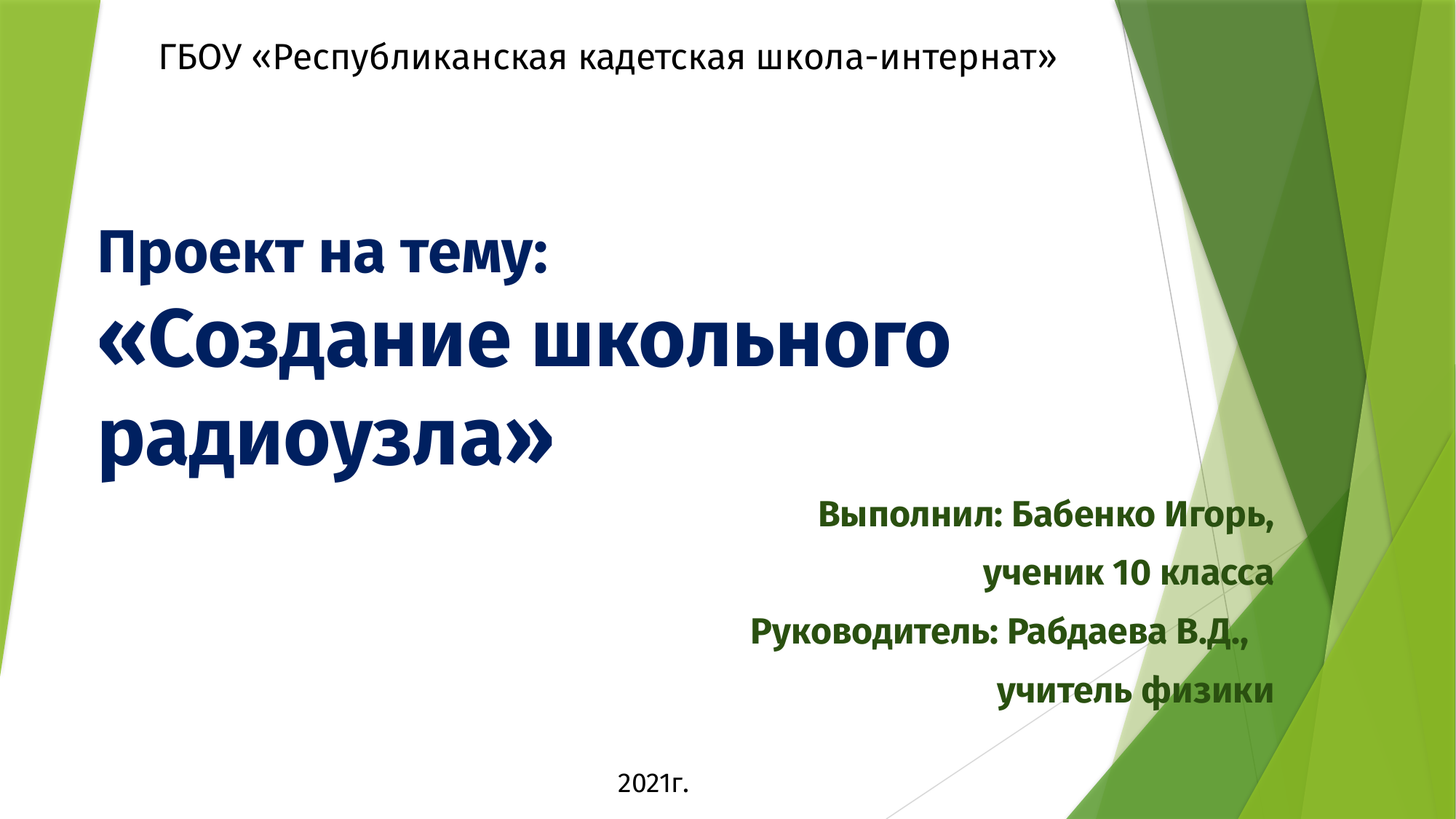

ГБОУ «Республиканская кадетская школа-интернат»
# Проект на тему: «Создание школьного радиоузла»
Выполнил: Бабенко Игорь,
 ученик 10 класса
Руководитель: Рабдаева В.Д.,
учитель физики

2021г.